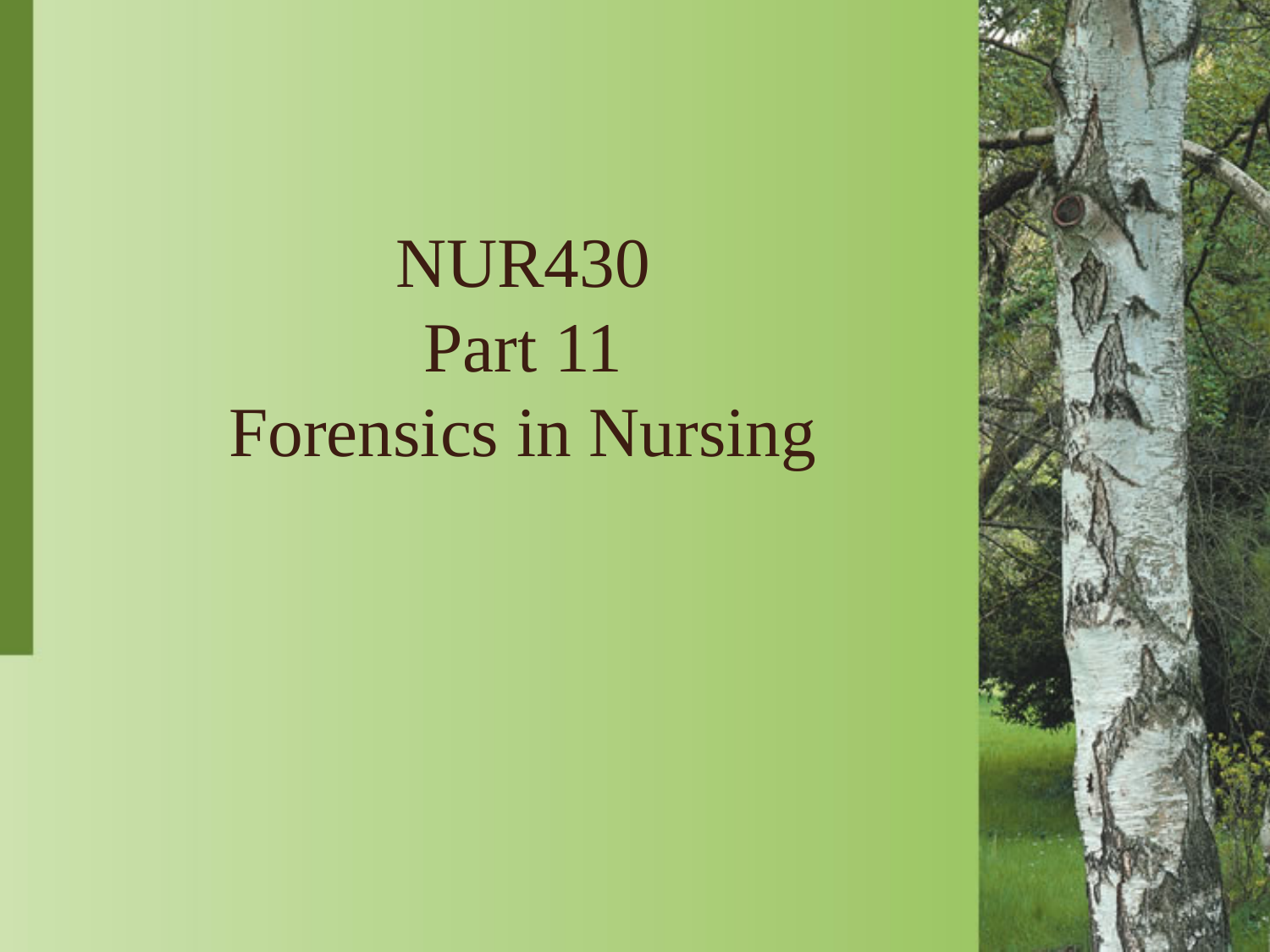

# NUR430 Part 11 Forensics in Nursing